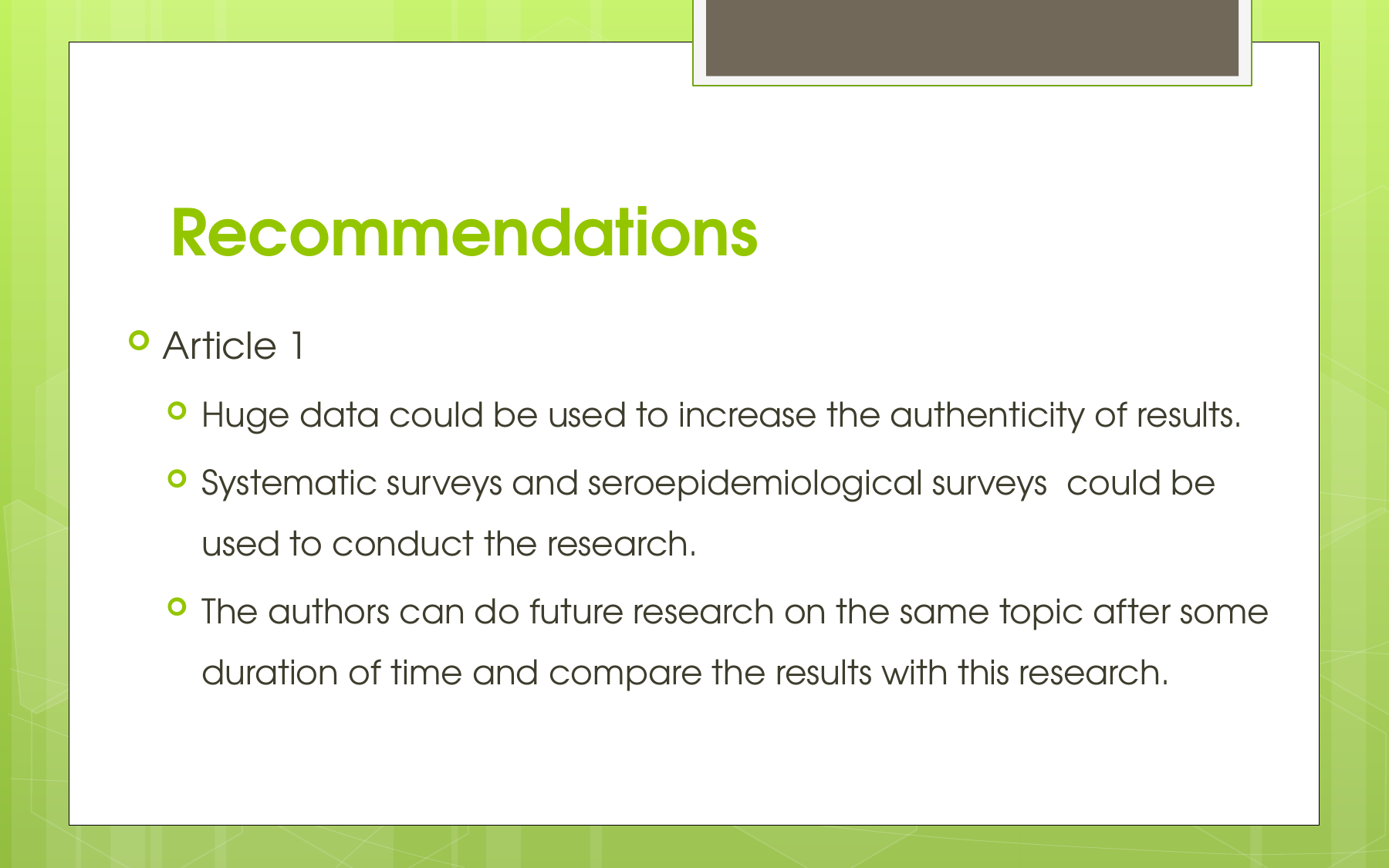

# Recommendations
Article 1
Huge data could be used to increase the authenticity of results.
Systematic surveys and seroepidemiological surveys  could be used to conduct the research.
The authors can do future research on the same topic after some duration of time and compare the results with this research.